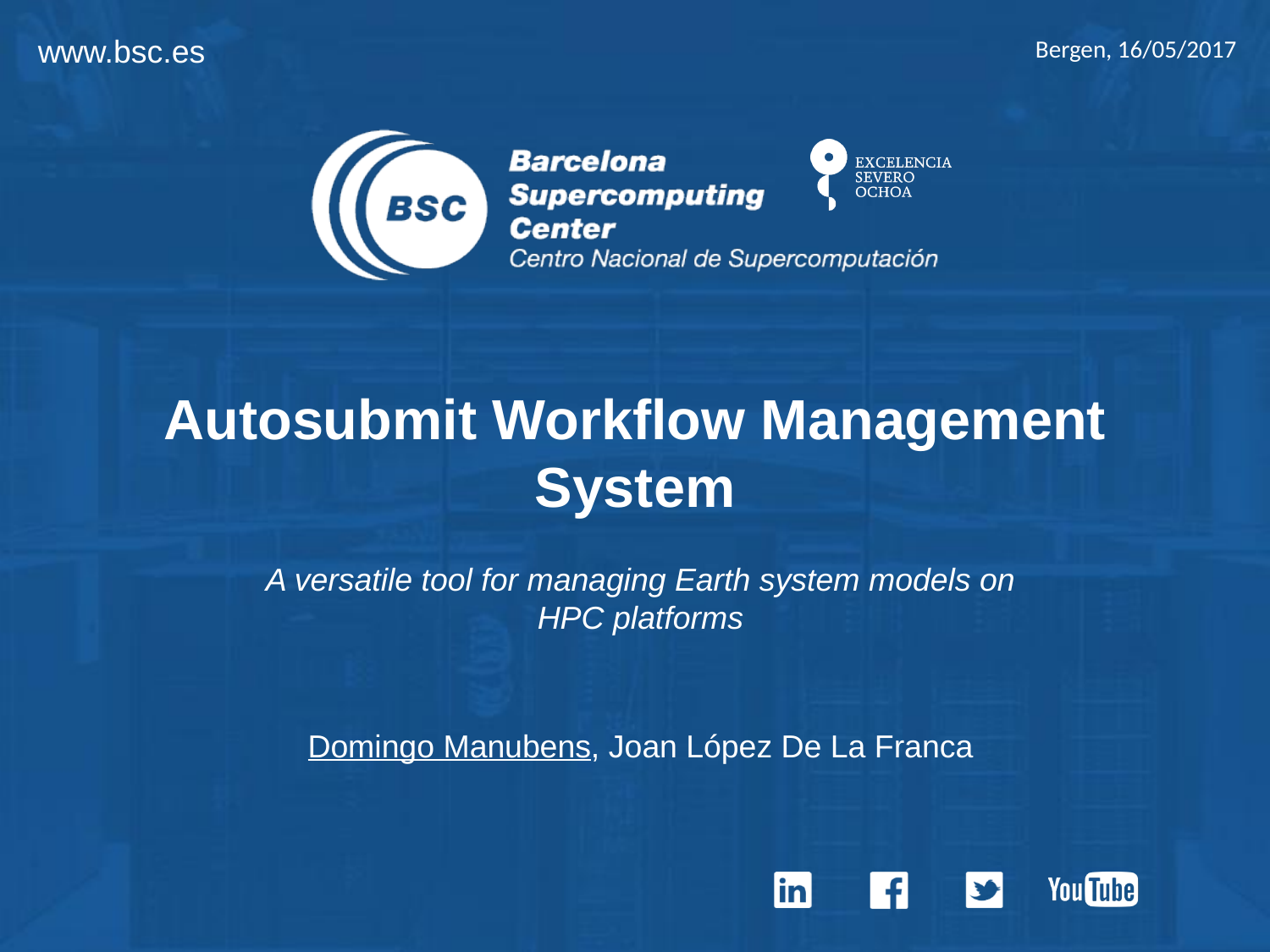

Bergen, 16/05/2017
Autosubmit Workflow Management System

A versatile tool for managing Earth system models on HPC platforms
Domingo Manubens, Joan López De La Franca